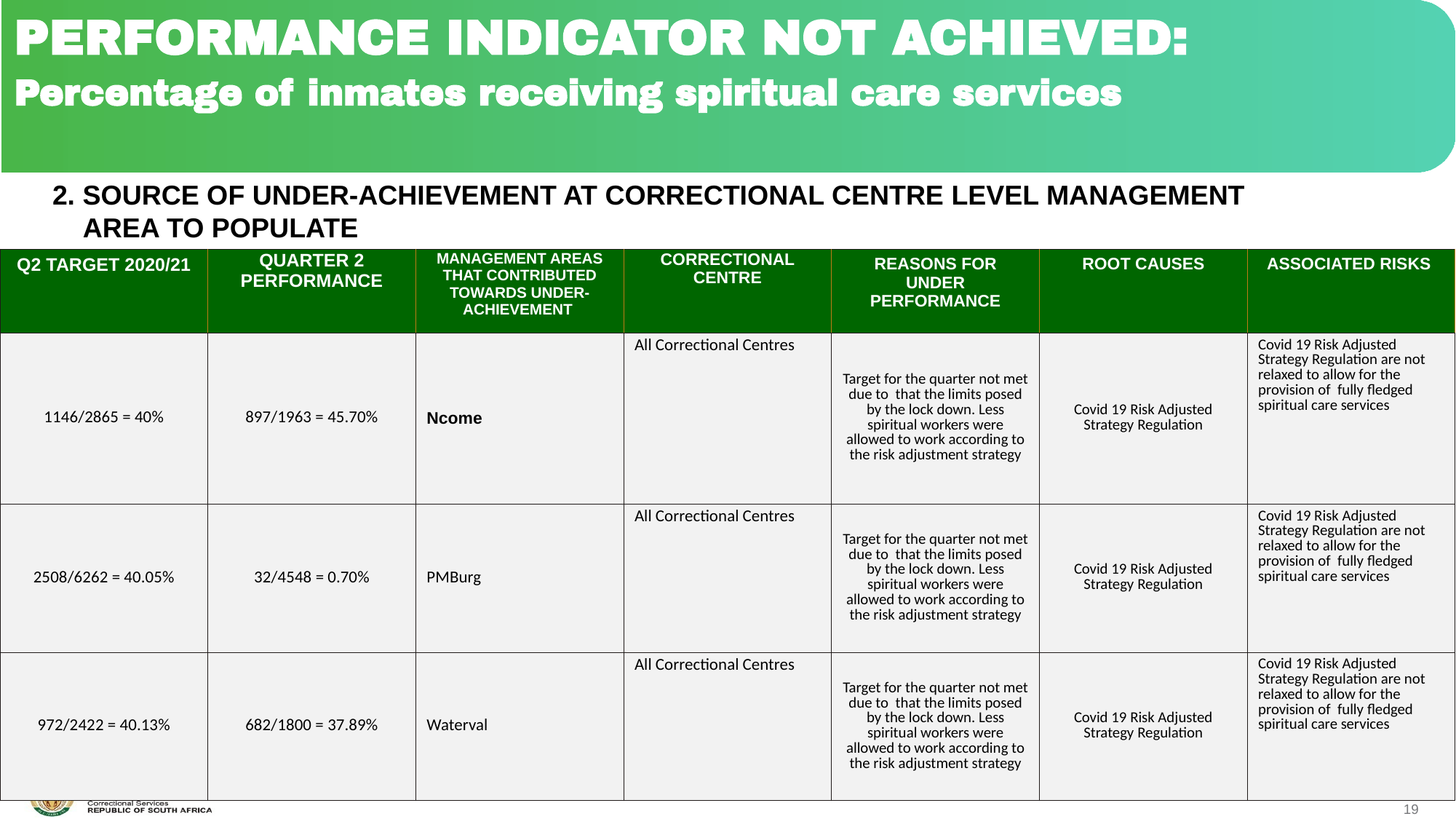

PERFORMANCE INDICATOR NOT ACHIEVED:
Percentage of inmates receiving spiritual care services
     2. SOURCE OF UNDER-ACHIEVEMENT AT CORRECTIONAL CENTRE LEVEL MANAGEMENT
         AREA TO POPULATE
| Q2 TARGET 2020/21 | QUARTER 2 PERFORMANCE | MANAGEMENT AREAS THAT CONTRIBUTED TOWARDS UNDER-ACHIEVEMENT | CORRECTIONAL CENTRE | REASONS FOR UNDER PERFORMANCE | ROOT CAUSES | ASSOCIATED RISKS |
| --- | --- | --- | --- | --- | --- | --- |
| 1146/2865 = 40% | 897/1963 = 45.70% | Ncome | All Correctional Centres | Target for the quarter not met due to that the limits posed by the lock down. Less spiritual workers were allowed to work according to the risk adjustment strategy | Covid 19 Risk Adjusted Strategy Regulation | Covid 19 Risk Adjusted Strategy Regulation are not relaxed to allow for the provision of fully fledged spiritual care services |
| 2508/6262 = 40.05% | 32/4548 = 0.70% | PMBurg | All Correctional Centres | Target for the quarter not met due to that the limits posed by the lock down. Less spiritual workers were allowed to work according to the risk adjustment strategy | Covid 19 Risk Adjusted Strategy Regulation | Covid 19 Risk Adjusted Strategy Regulation are not relaxed to allow for the provision of fully fledged spiritual care services |
| 972/2422 = 40.13% | 682/1800 = 37.89% | Waterval | All Correctional Centres | Target for the quarter not met due to that the limits posed by the lock down. Less spiritual workers were allowed to work according to the risk adjustment strategy | Covid 19 Risk Adjusted Strategy Regulation | Covid 19 Risk Adjusted Strategy Regulation are not relaxed to allow for the provision of fully fledged spiritual care services |